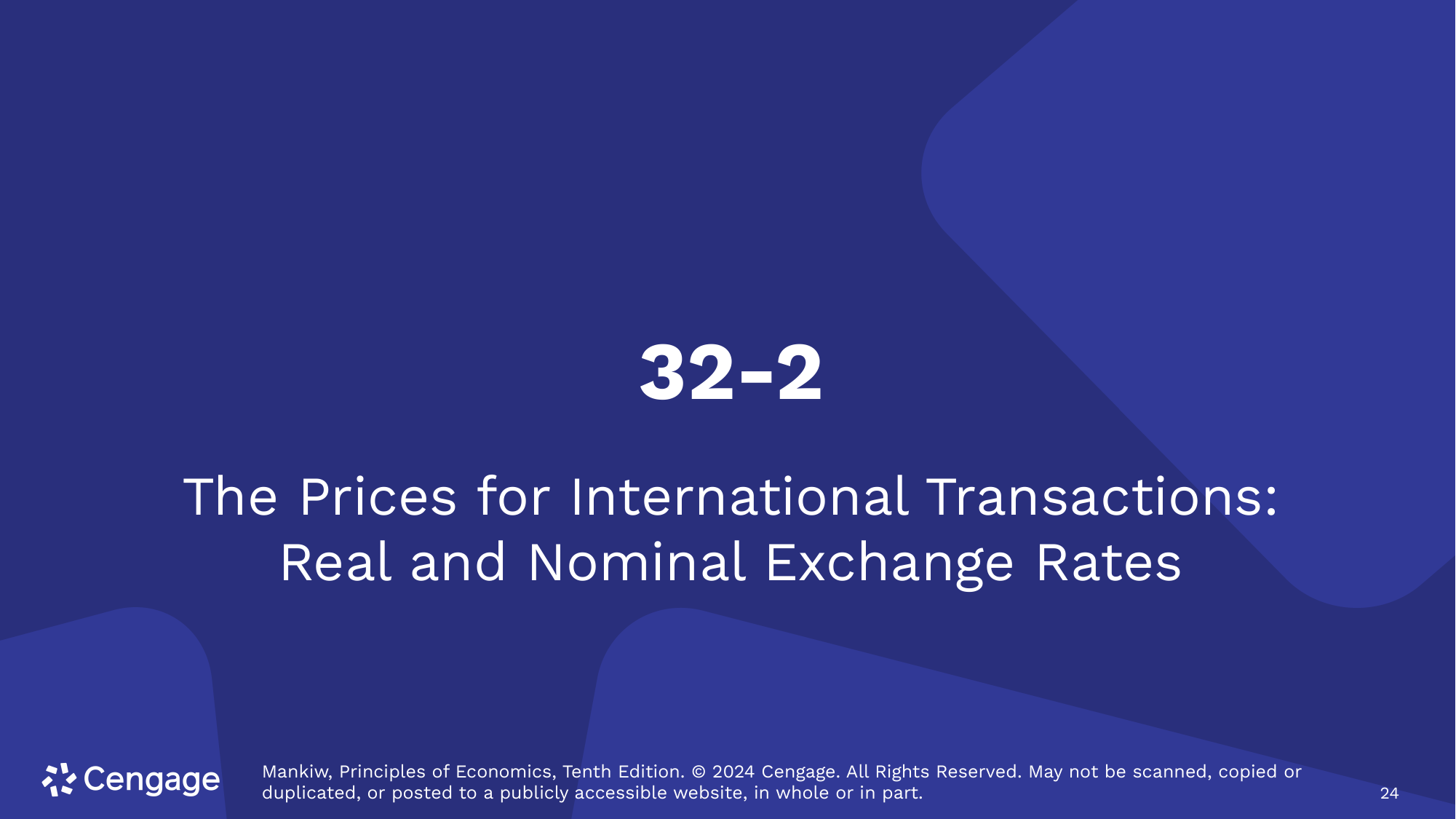

# 32-2
The Prices for International Transactions: Real and Nominal Exchange Rates